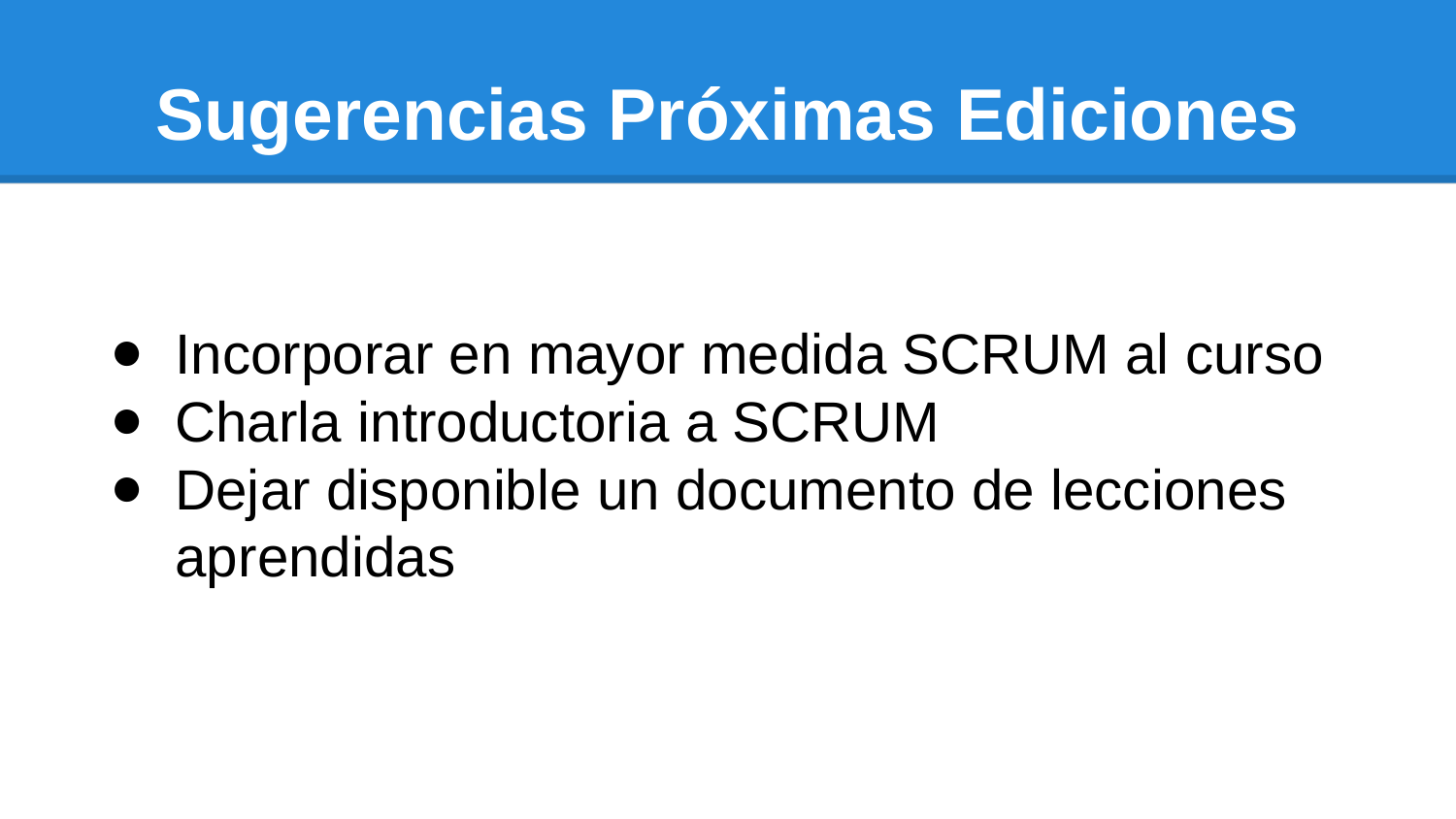

# Sugerencias Próximas Ediciones
Incorporar en mayor medida SCRUM al curso
Charla introductoria a SCRUM
Dejar disponible un documento de lecciones aprendidas